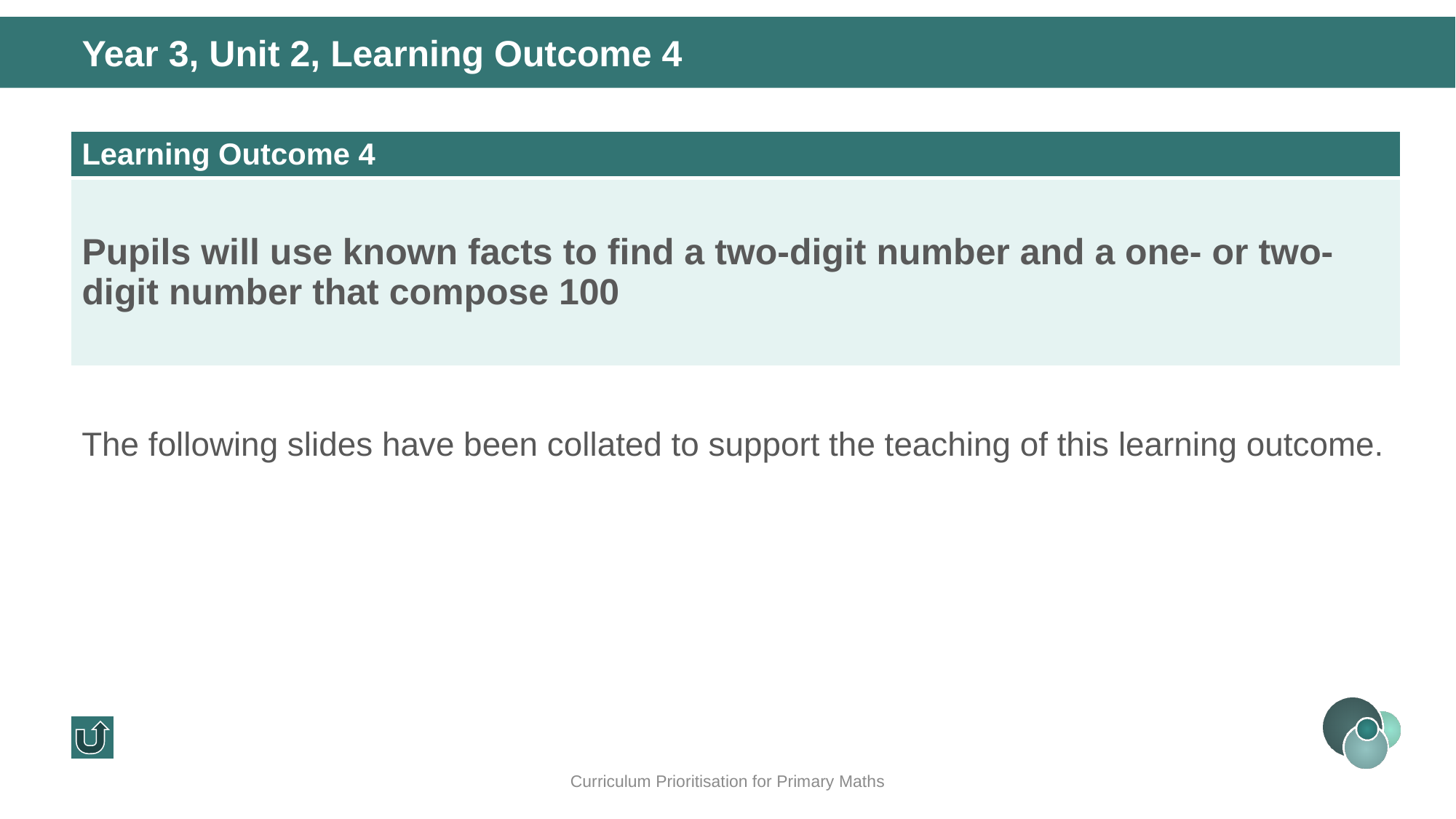

Year 3, Unit 2, Learning Outcome 4
| Learning Outcome 4 |
| --- |
| Pupils will use known facts to find a two-digit number and a one- or two-digit number that compose 100 |
The following slides have been collated to support the teaching of this learning outcome.

Curriculum Prioritisation for Primary Maths